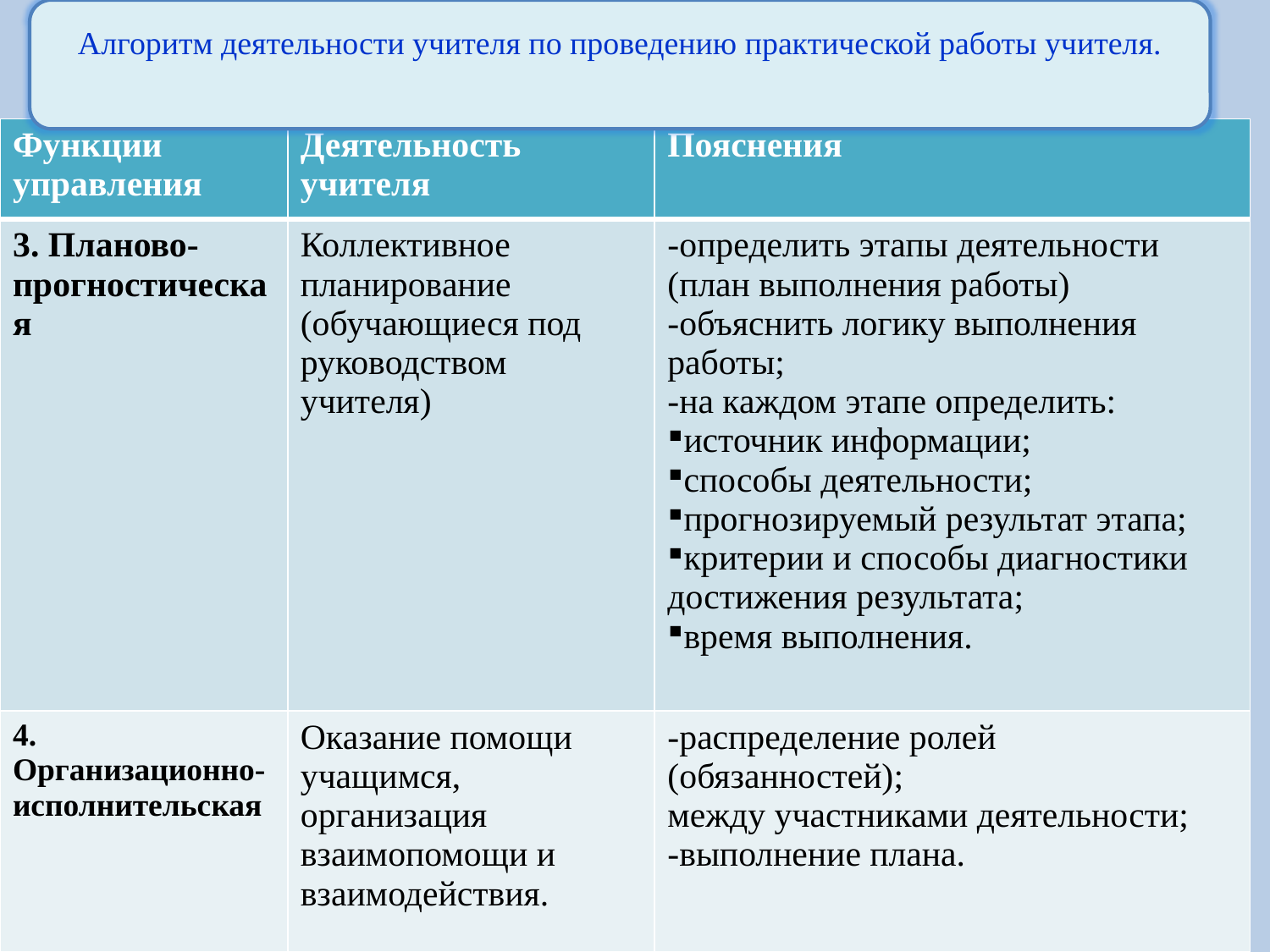

Алгоритм деятельности учителя по проведению практической работы учителя.
| Функции управления | Деятельность учителя | Пояснения |
| --- | --- | --- |
| 3. Планово-прогностическая | Коллективное планирование (обучающиеся под руководством учителя) | -определить этапы деятельности (план выполнения работы) -объяснить логику выполнения работы; -на каждом этапе определить: источник информации; способы деятельности; прогнозируемый результат этапа; критерии и способы диагностики достижения результата; время выполнения. |
| 4. Организационно-исполнительская | Оказание помощи учащимся, организация взаимопомощи и взаимодействия. | -распределение ролей (обязанностей); между участниками деятельности; -выполнение плана. |